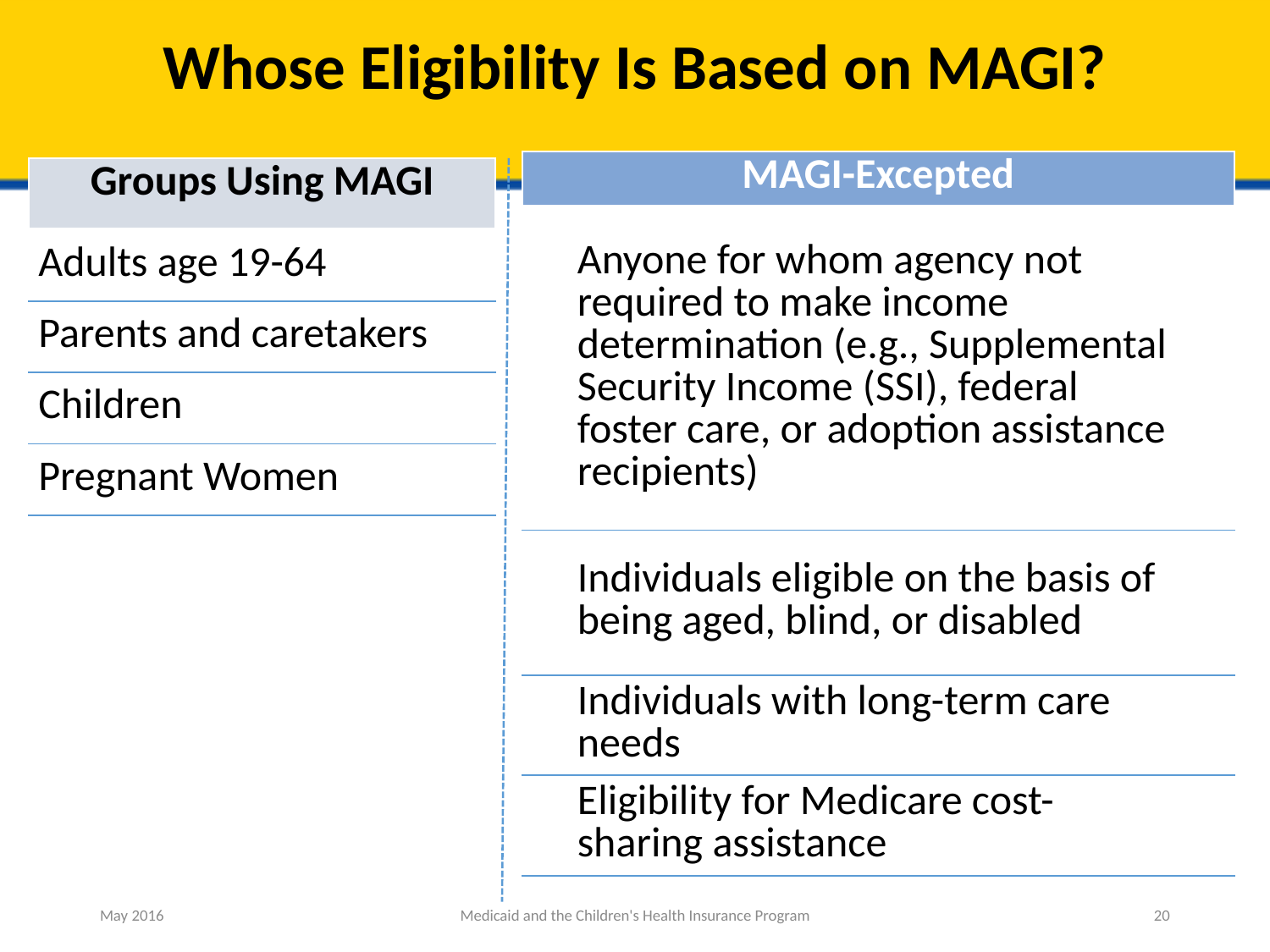

# Whose Eligibility Is Based on MAGI?
| MAGI-Excepted |
| --- |
| Anyone for whom agency not required to make income determination (e.g., Supplemental Security Income (SSI), federal foster care, or adoption assistance recipients) |
| Individuals eligible on the basis of being aged, blind, or disabled |
| Individuals with long-term care needs |
| Eligibility for Medicare cost-sharing assistance |
| Groups Using MAGI |
| --- |
| Adults age 19-64 |
| Parents and caretakers |
| Children |
| Pregnant Women |
May 2016
Medicaid and the Children's Health Insurance Program
20